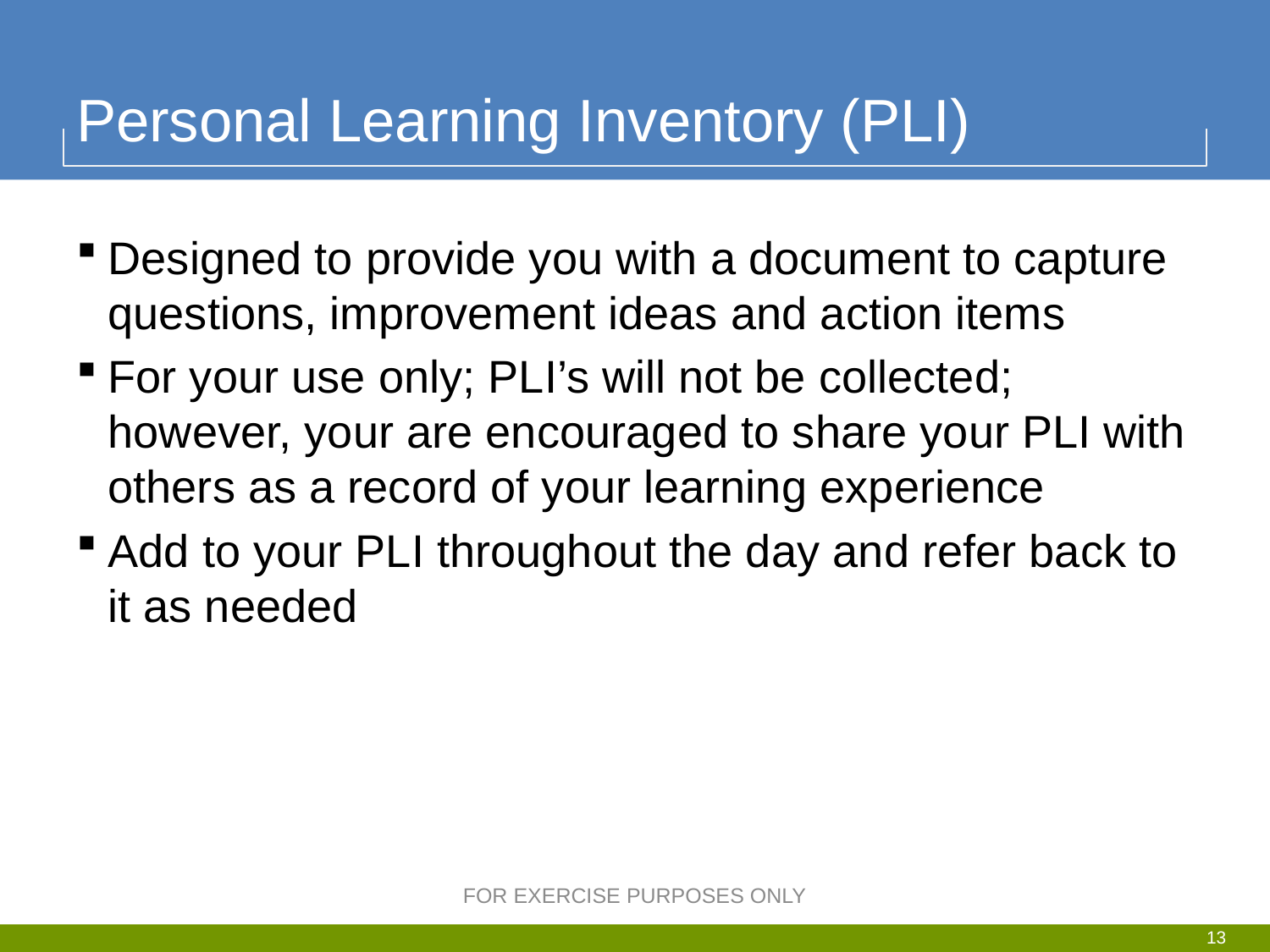

# Personal Learning Inventory (PLI)
Designed to provide you with a document to capture questions, improvement ideas and action items
For your use only; PLI’s will not be collected; however, your are encouraged to share your PLI with others as a record of your learning experience
Add to your PLI throughout the day and refer back to it as needed

FOR EXERCISE PURPOSES ONLY